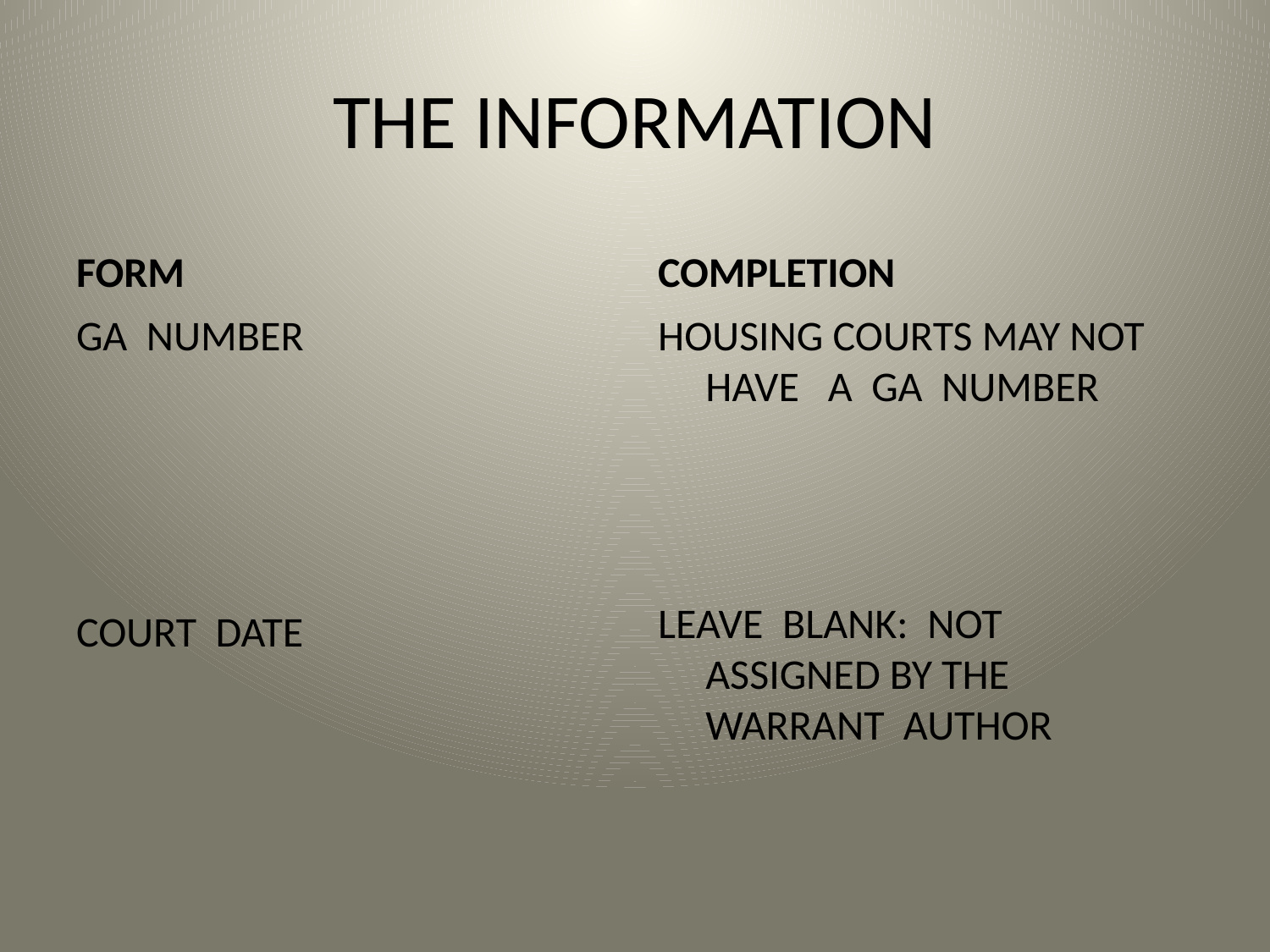

# THE INFORMATION
FORM
COMPLETION
GA  NUMBER

COURT  DATE
HOUSING COURTS MAY NOT  HAVE   A  GA  NUMBER

LEAVE  BLANK:  NOT  ASSIGNED BY THE  WARRANT  AUTHOR